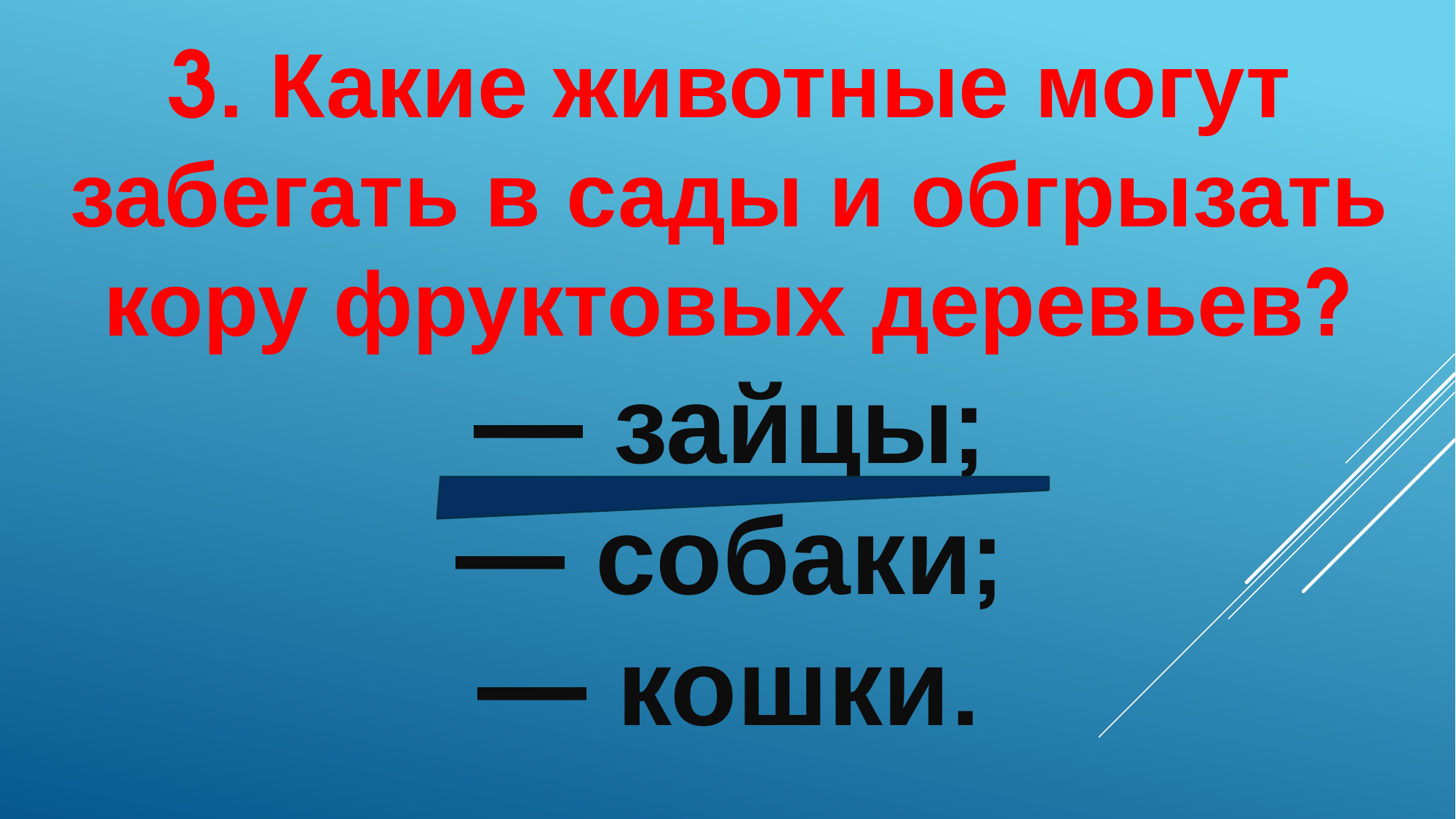

3. Какие животные могут забегать в сады и обгрызать кору фруктовых деревьев?
— зайцы;
— собаки;
— кошки.